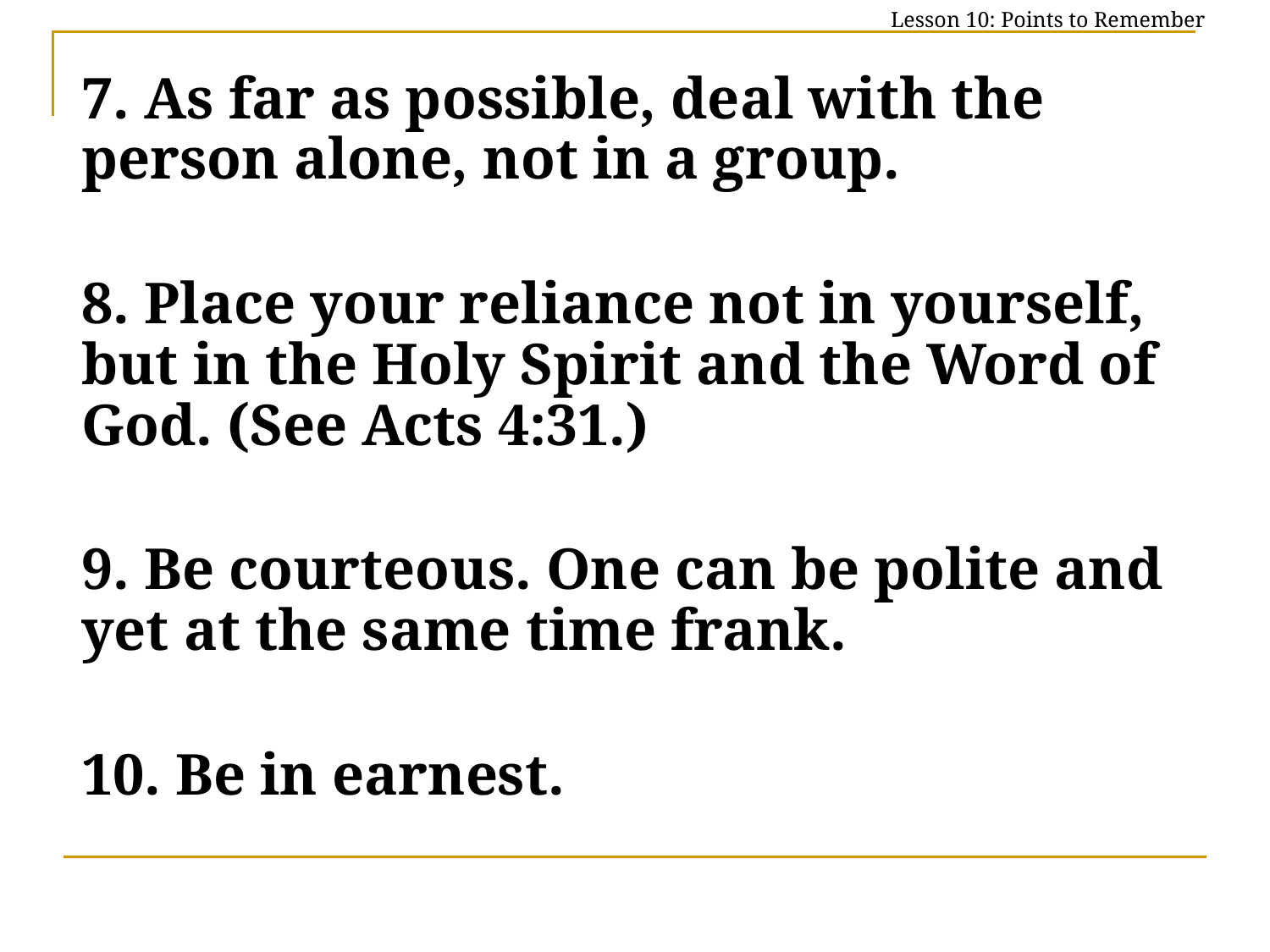

Lesson 10: Points to Remember
	7. As far as possible, deal with the person alone, not in a group.

	8. Place your reliance not in yourself, but in the Holy Spirit and the Word of God. (See Acts 4:31.)

	9. Be courteous. One can be polite and yet at the same time frank.

	10. Be in earnest.